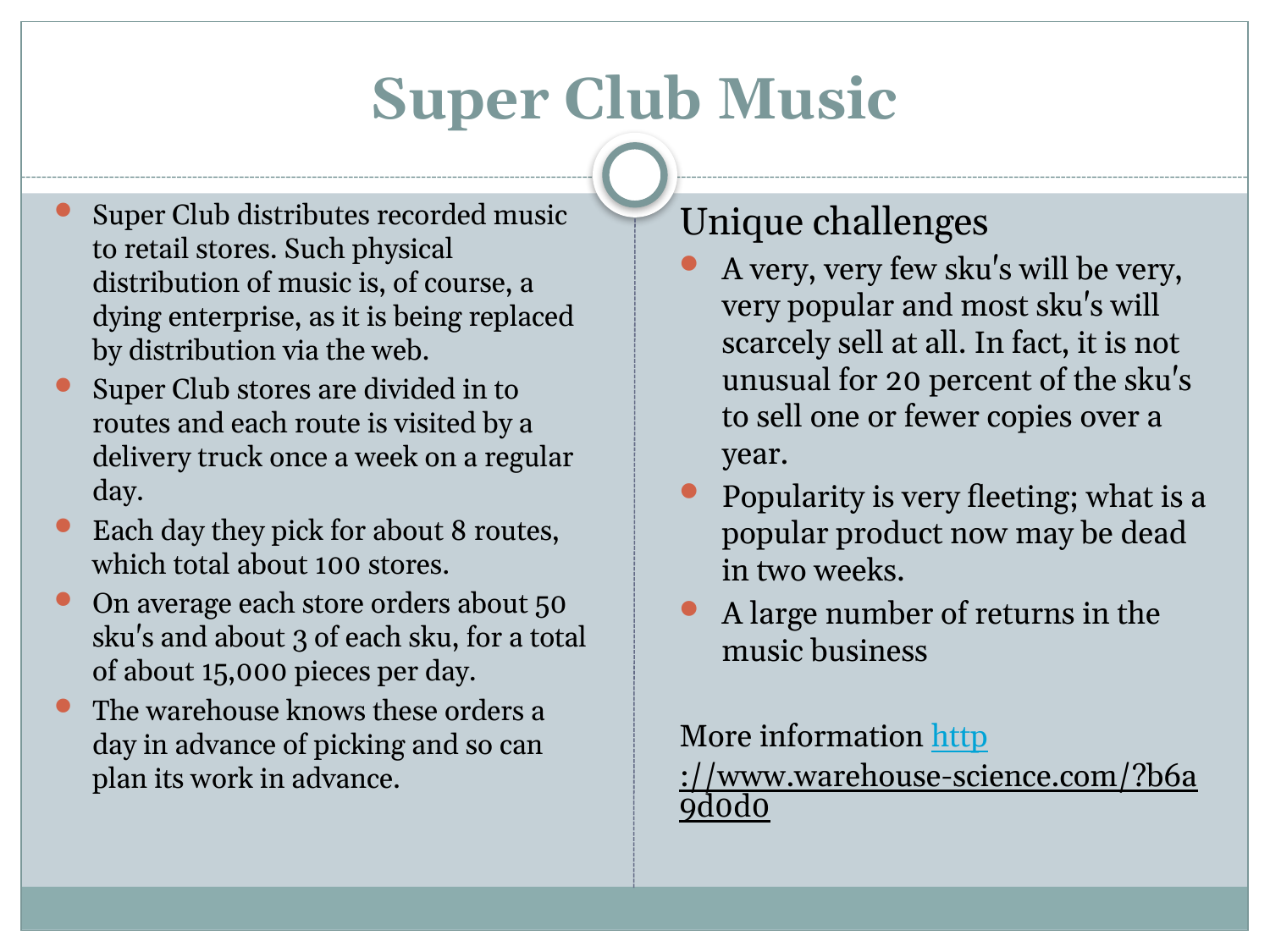

# Super Club Music
Super Club distributes recorded music to retail stores. Such physical distribution of music is, of course, a dying enterprise, as it is being replaced by distribution via the web.
Super Club stores are divided in to routes and each route is visited by a delivery truck once a week on a regular day.
Each day they pick for about 8 routes, which total about 100 stores.
On average each store orders about 50 sku's and about 3 of each sku, for a total of about 15,000 pieces per day.
The warehouse knows these orders a day in advance of picking and so can plan its work in advance.

Unique challenges
A very, very few sku's will be very, very popular and most sku's will scarcely sell at all. In fact, it is not unusual for 20 percent of the sku's to sell one or fewer copies over a year.
Popularity is very fleeting; what is a popular product now may be dead in two weeks.
A large number of returns in the music business

More information http://www.warehouse-science.com/?b6a9d0d0